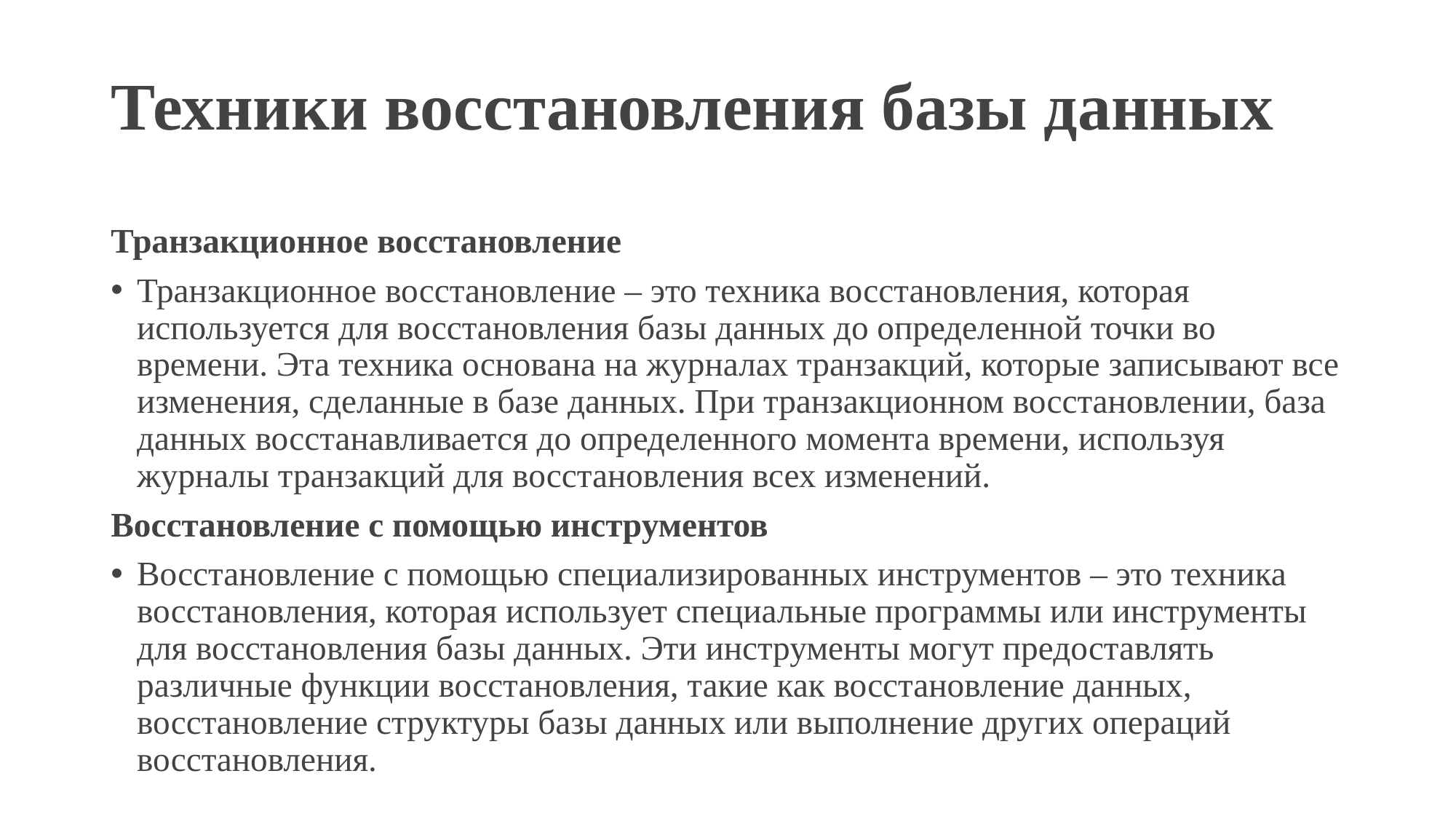

# Техники восстановления базы данных
Транзакционное восстановление
Транзакционное восстановление – это техника восстановления, которая используется для восстановления базы данных до определенной точки во времени. Эта техника основана на журналах транзакций, которые записывают все изменения, сделанные в базе данных. При транзакционном восстановлении, база данных восстанавливается до определенного момента времени, используя журналы транзакций для восстановления всех изменений.
Восстановление с помощью инструментов
Восстановление с помощью специализированных инструментов – это техника восстановления, которая использует специальные программы или инструменты для восстановления базы данных. Эти инструменты могут предоставлять различные функции восстановления, такие как восстановление данных, восстановление структуры базы данных или выполнение других операций восстановления.